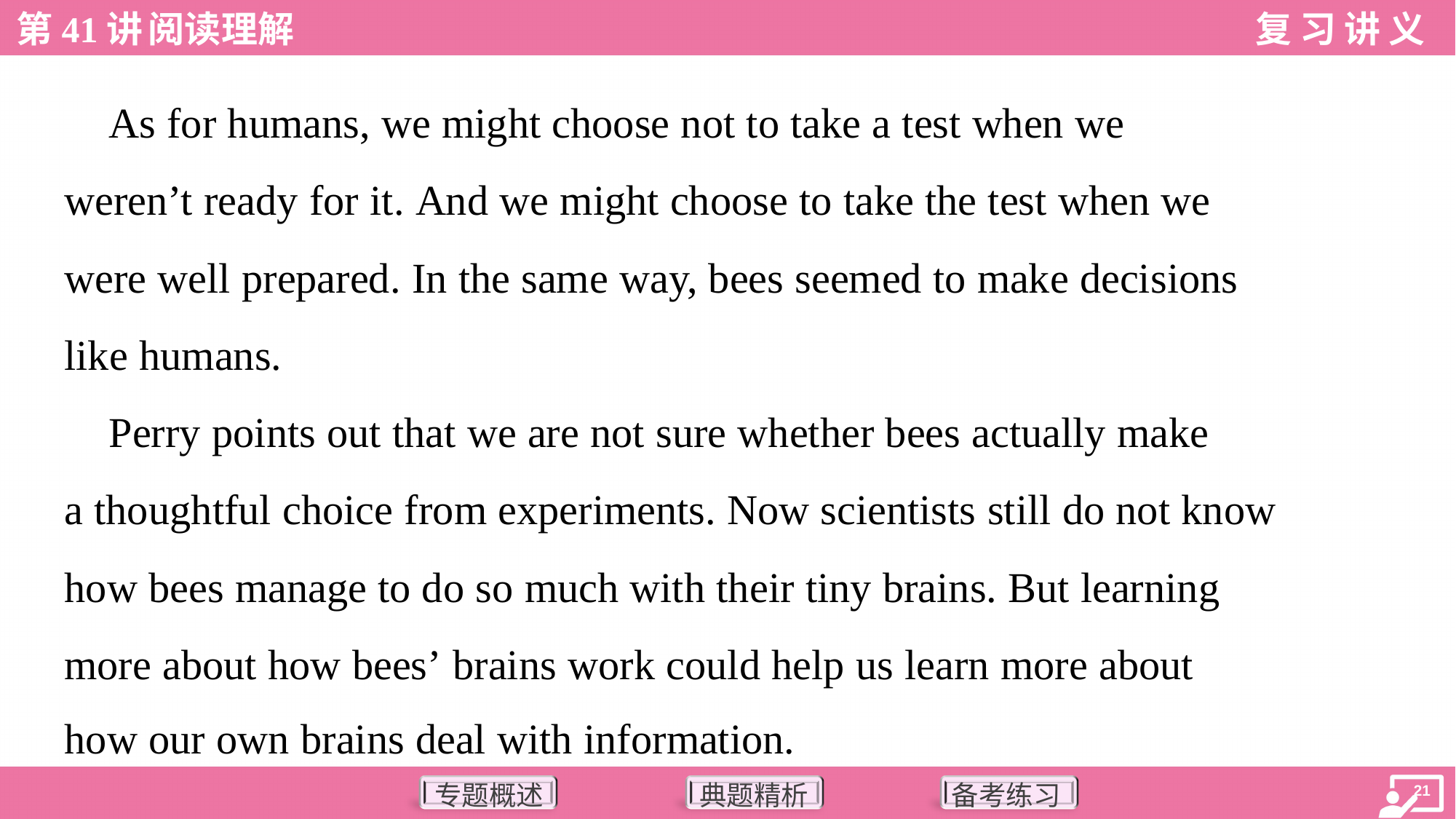

As for humans, we might choose not to take a test when we
weren’t ready for it. And we might choose to take the test when we
were well prepared. In the same way, bees seemed to make decisions
like humans.
    Perry points out that we are not sure whether bees actually make
a thoughtful choice from experiments. Now scientists still do not know
how bees manage to do so much with their tiny brains. But learning
more about how bees’ brains work could help us learn more about
how our own brains deal with information.